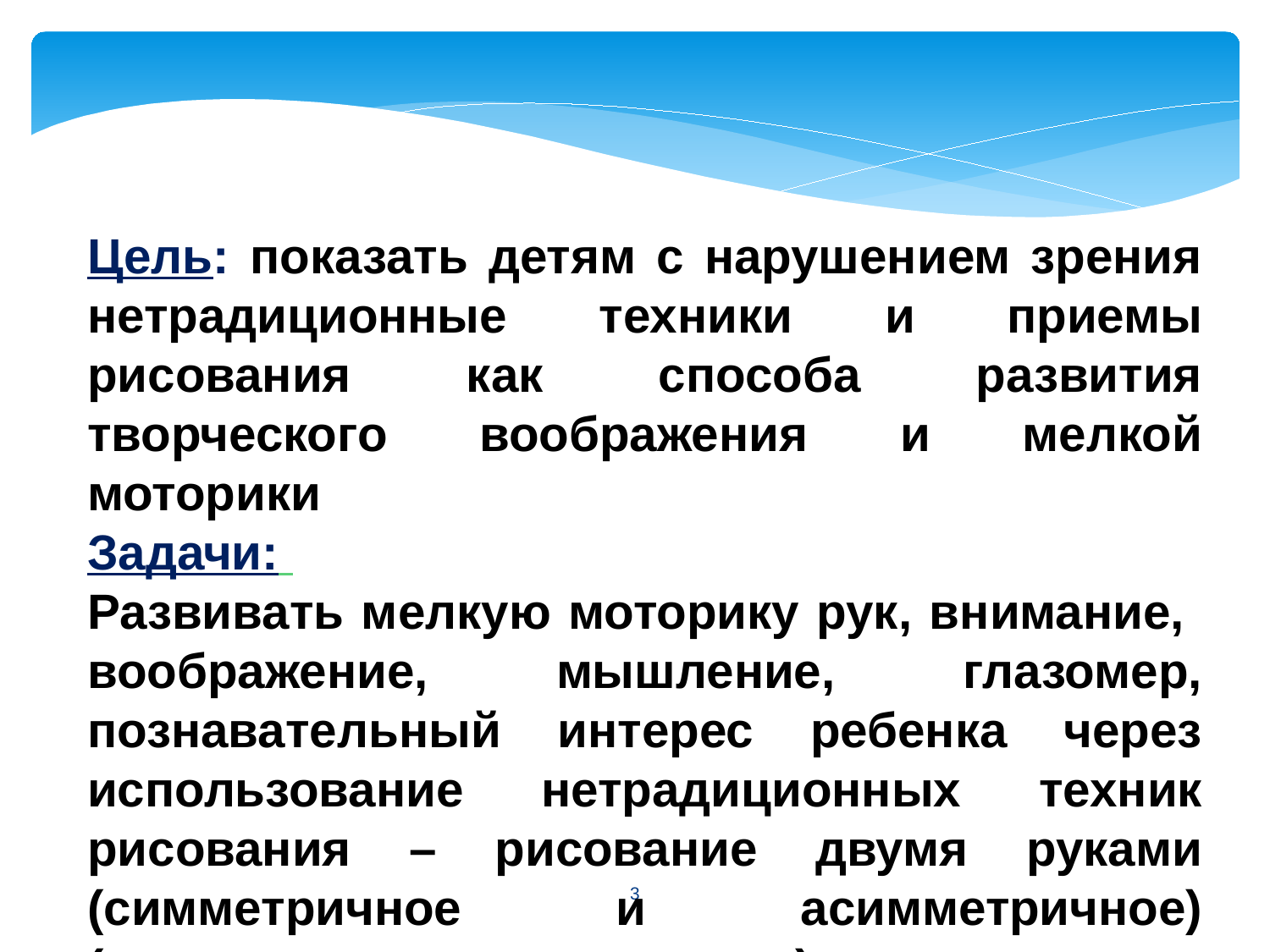

Цель: показать детям с нарушением зрения нетрадиционные техники и приемы рисования как способа развития творческого воображения и мелкой моторики
Задачи:
Развивать мелкую моторику рук, внимание,  воображение, мышление, глазомер, познавательный интерес ребенка через использование нетрадиционных техник рисования – рисование двумя руками (симметричное и асимметричное) (ладошками или пальчиками)

3